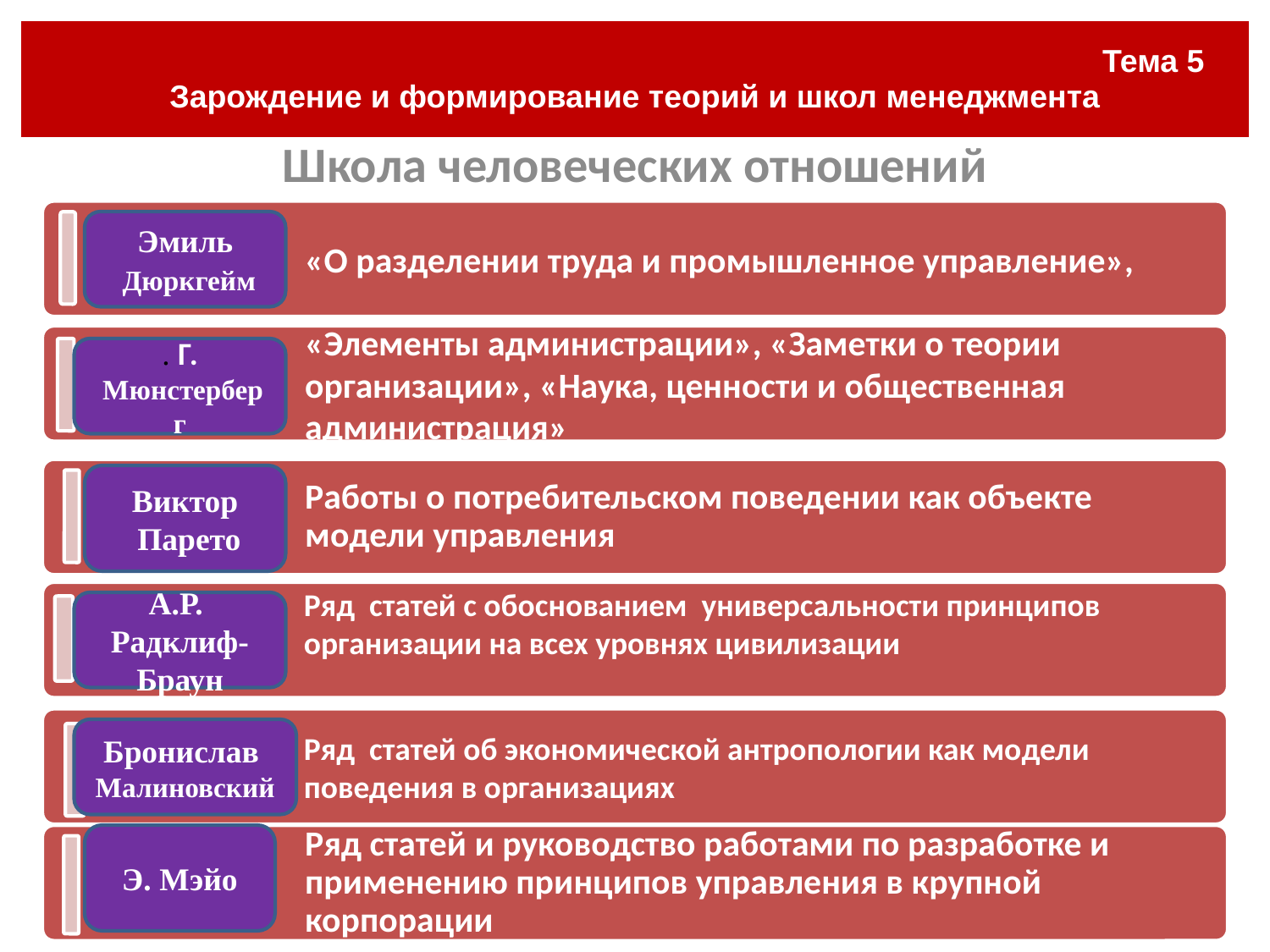

| Тема 5 Зарождение и формирование теорий и школ менеджмента |
| --- |
#
Школа человеческих отношений
«О разделении труда и промышленное управление»,
«Элементы администрации», «Заметки о теории организации», «Наука, ценности и общественная администрация»
Работы о потребительском поведении как объекте модели управления
Ряд  статей с обоснованием  универсальности принципов  организации на всех уровнях цивилизации

Ряд  статей об экономической антропологии как модели поведения в организациях

Ряд статей и руководство работами по разработке и применению принципов управления в крупной корпорации
Эмиль
 Дюркгейм
. Г.
 Мюнстерберг
Виктор
 Парето

А.Р.
Радклиф-Браун
Бронислав
Малиновский
Э. Мэйо